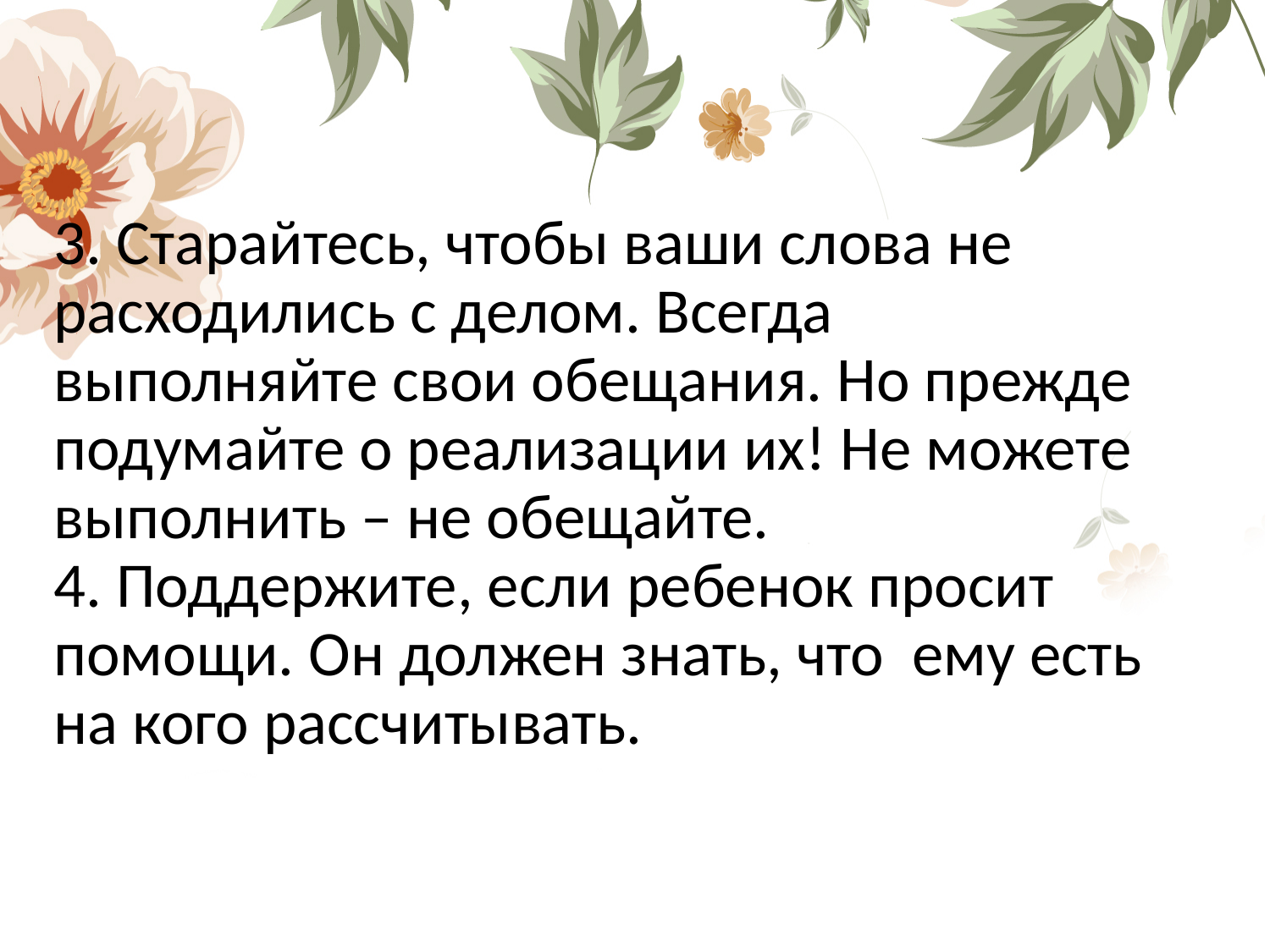

# 3. Старайтесь, чтобы ваши слова не расходились с делом. Всегда выполняйте свои обещания. Но прежде подумайте о реализации их! Не можете выполнить – не обещайте. 4. Поддержите, если ребенок просит помощи. Он должен знать, что  ему есть на кого рассчитывать.